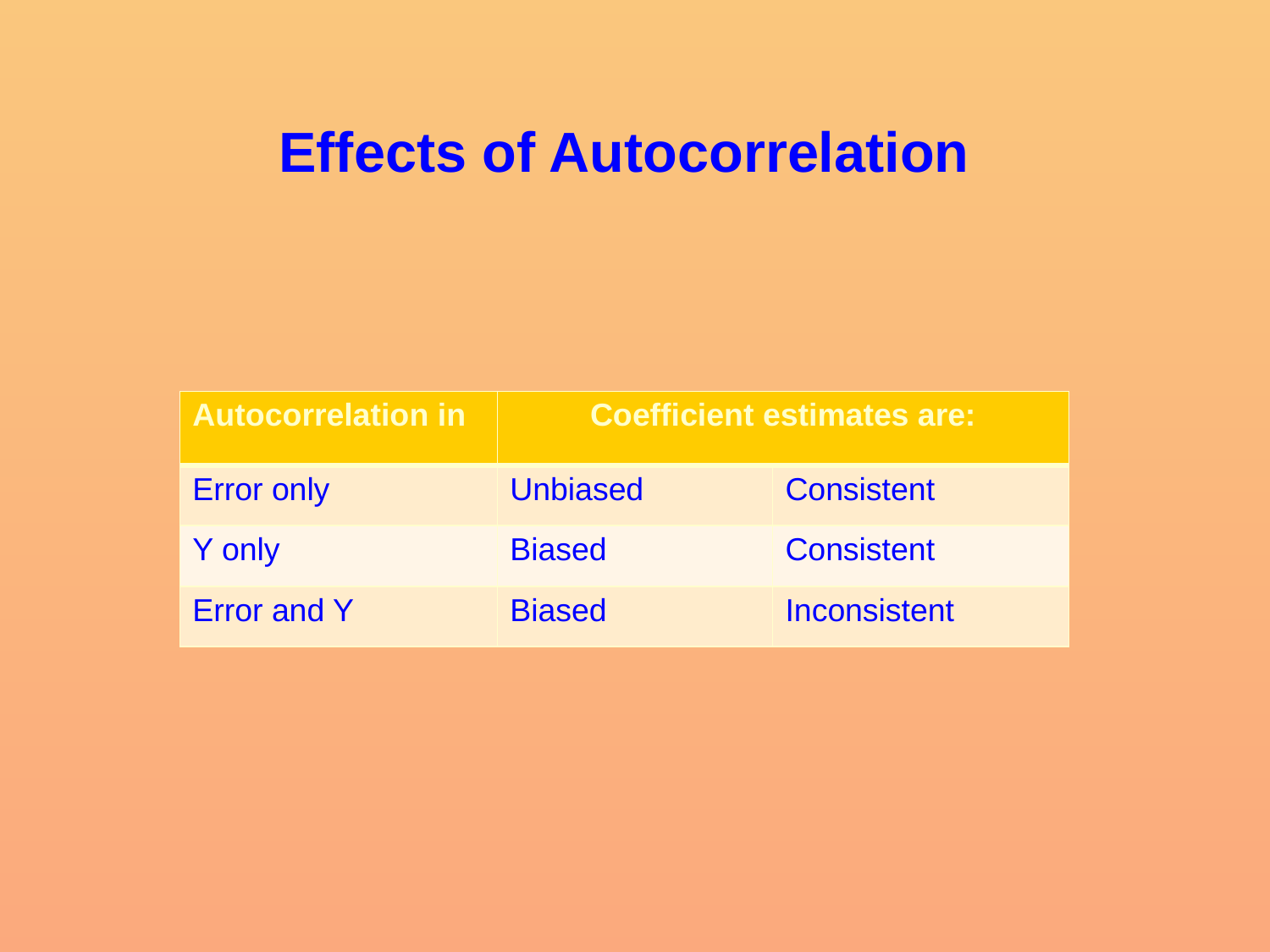

# Effects of Autocorrelation
| Autocorrelation in | Coefficient estimates are: |  |
| --- | --- | --- |
| Error only | Unbiased | Consistent |
| Y only | Biased | Consistent |
| Error and Y | Biased | Inconsistent |